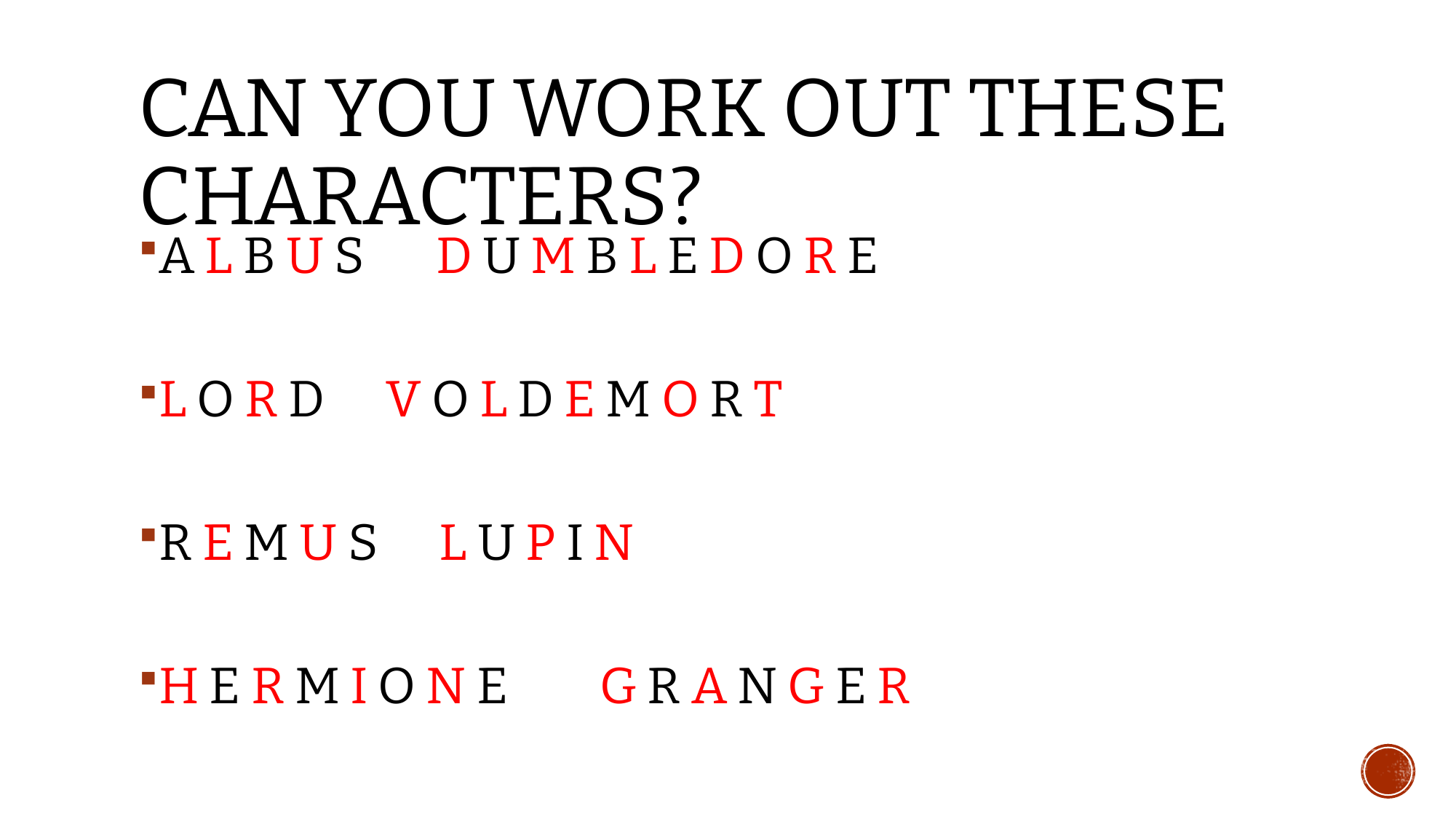

# Can you work out these characters?
A L B U S       D U M B L E D O R E

L O R D      V O L D E M O R T

R E M U S      L U P I N

H E R M I O N E         G R A N G E R